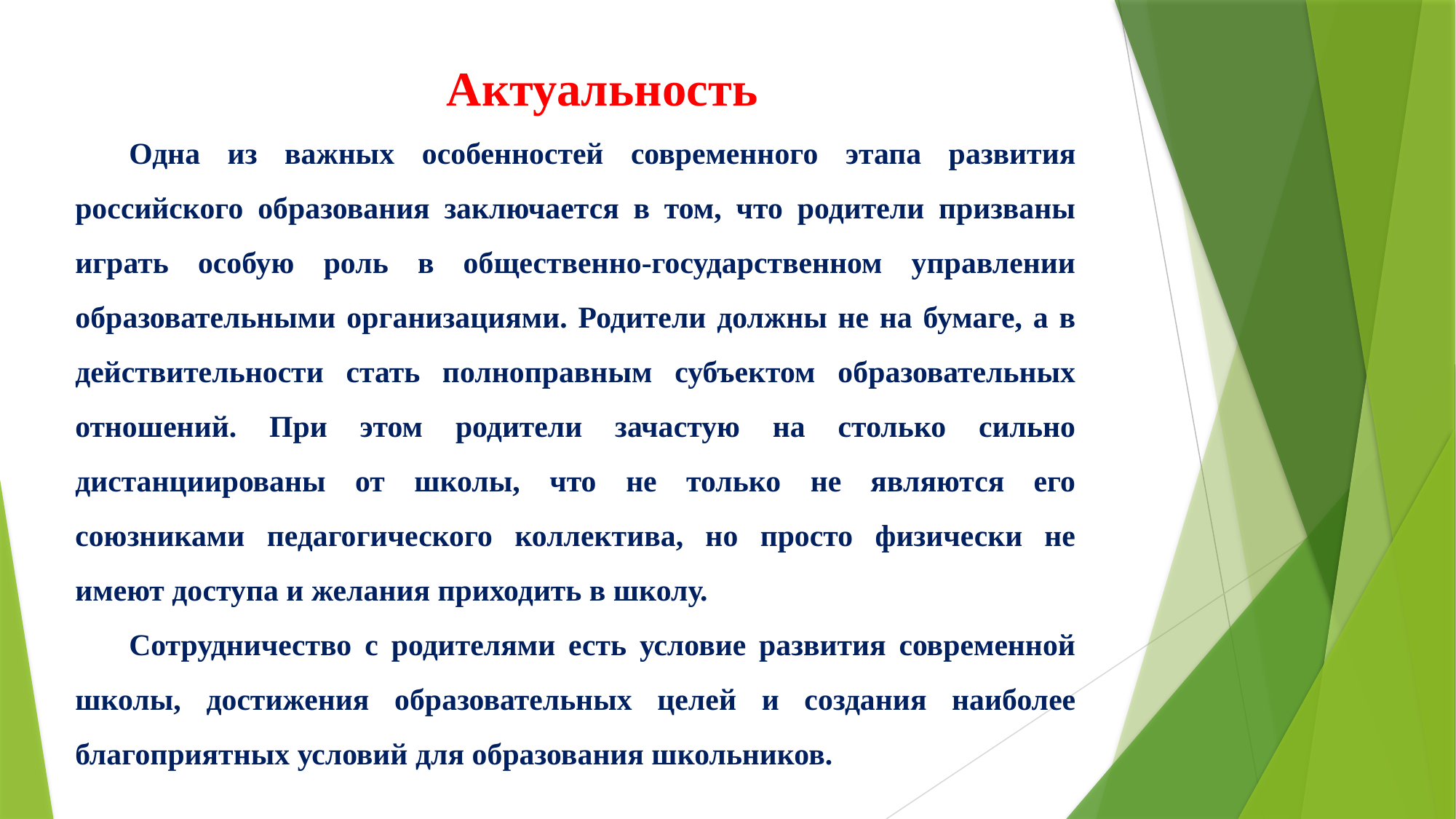

Актуальность
Одна из важных особенностей современного этапа развития российского образования заключается в том, что родители призваны играть особую роль в общественно-государственном управлении образовательными организациями. Родители должны не на бумаге, а в действительности стать полноправным субъектом образовательных отношений. При этом родители зачастую на столько сильно дистанциированы от школы, что не только не являются его союзниками педагогического коллектива, но просто физически не имеют доступа и желания приходить в школу.
Сотрудничество с родителями есть условие развития современной школы, достижения образовательных целей и создания наиболее благоприятных условий для образования школьников.